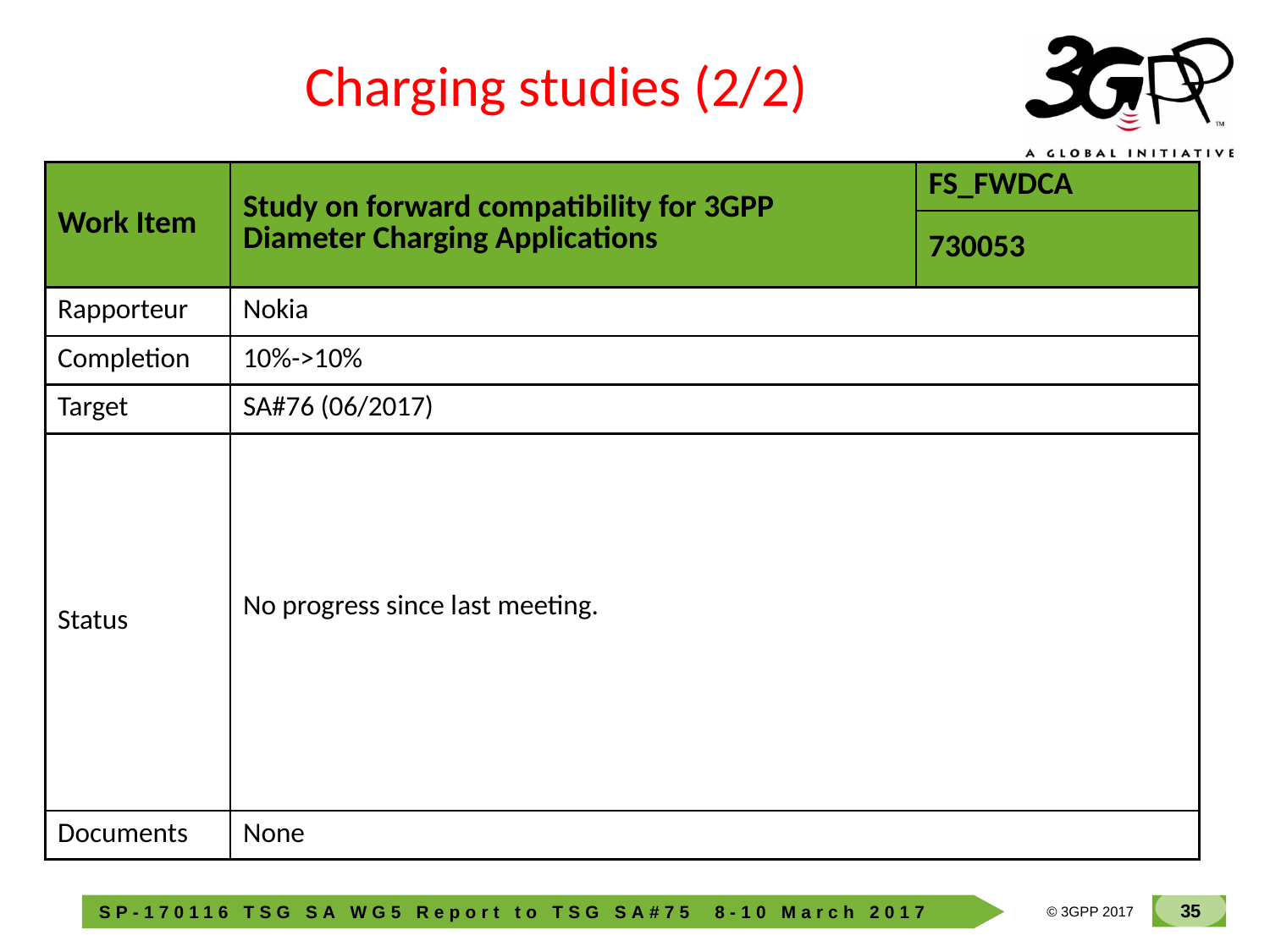

Charging studies (2/2)
| Work Item | Study on forward compatibility for 3GPP Diameter Charging Applications | FS\_FWDCA |
| --- | --- | --- |
|  |  | 730053 |
| Rapporteur | Nokia |  |
| Completion | 10%->10% |  |
| Target | SA#76 (06/2017) |  |
| Status | No progress since last meeting. |  |
| Documents | None |  |